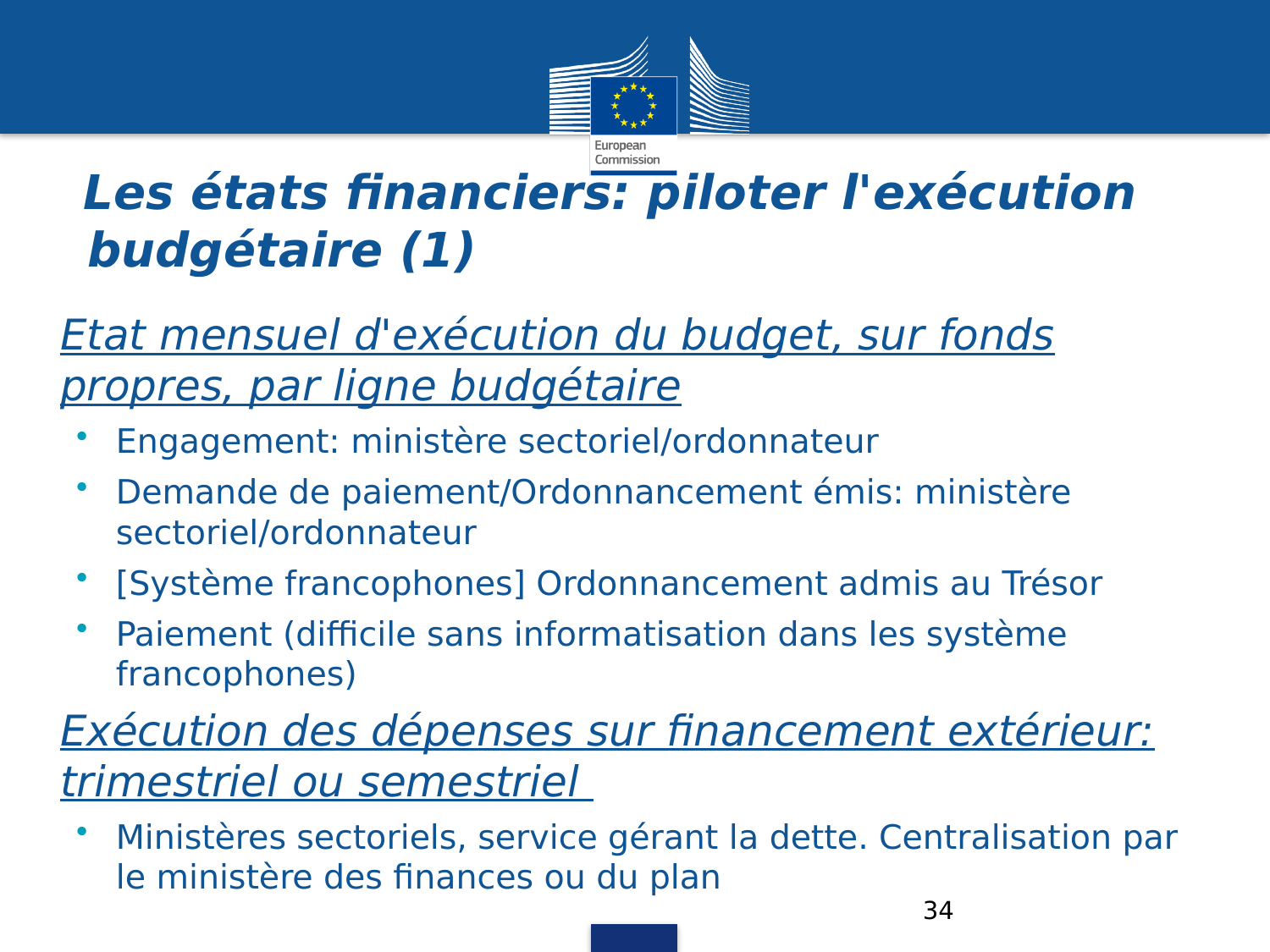

# Les états financiers: piloter l'exécution budgétaire (1)
Etat mensuel d'exécution du budget, sur fonds propres, par ligne budgétaire
Engagement: ministère sectoriel/ordonnateur
Demande de paiement/Ordonnancement émis: ministère sectoriel/ordonnateur
[Système francophones] Ordonnancement admis au Trésor
Paiement (difficile sans informatisation dans les système francophones)
Exécution des dépenses sur financement extérieur: trimestriel ou semestriel
Ministères sectoriels, service gérant la dette. Centralisation par le ministère des finances ou du plan

34